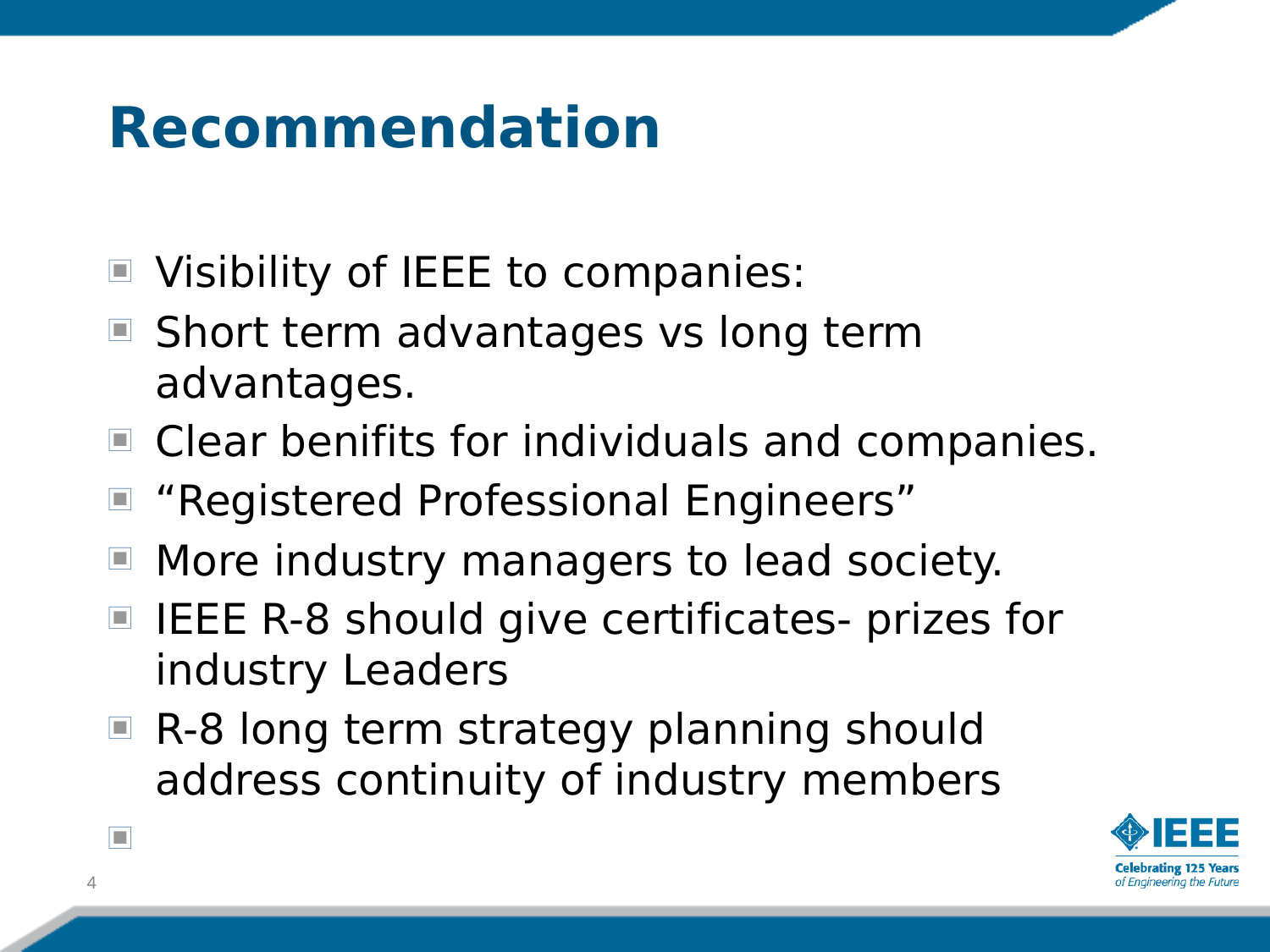

# Recommendation

Visibility of IEEE to companies:
Short term advantages vs long term advantages.
Clear benifits for individuals and companies.
“Registered Professional Engineers”
More industry managers to lead society.
IEEE R-8 should give certificates- prizes for industry Leaders
R-8 long term strategy planning should address continuity of industry members

4